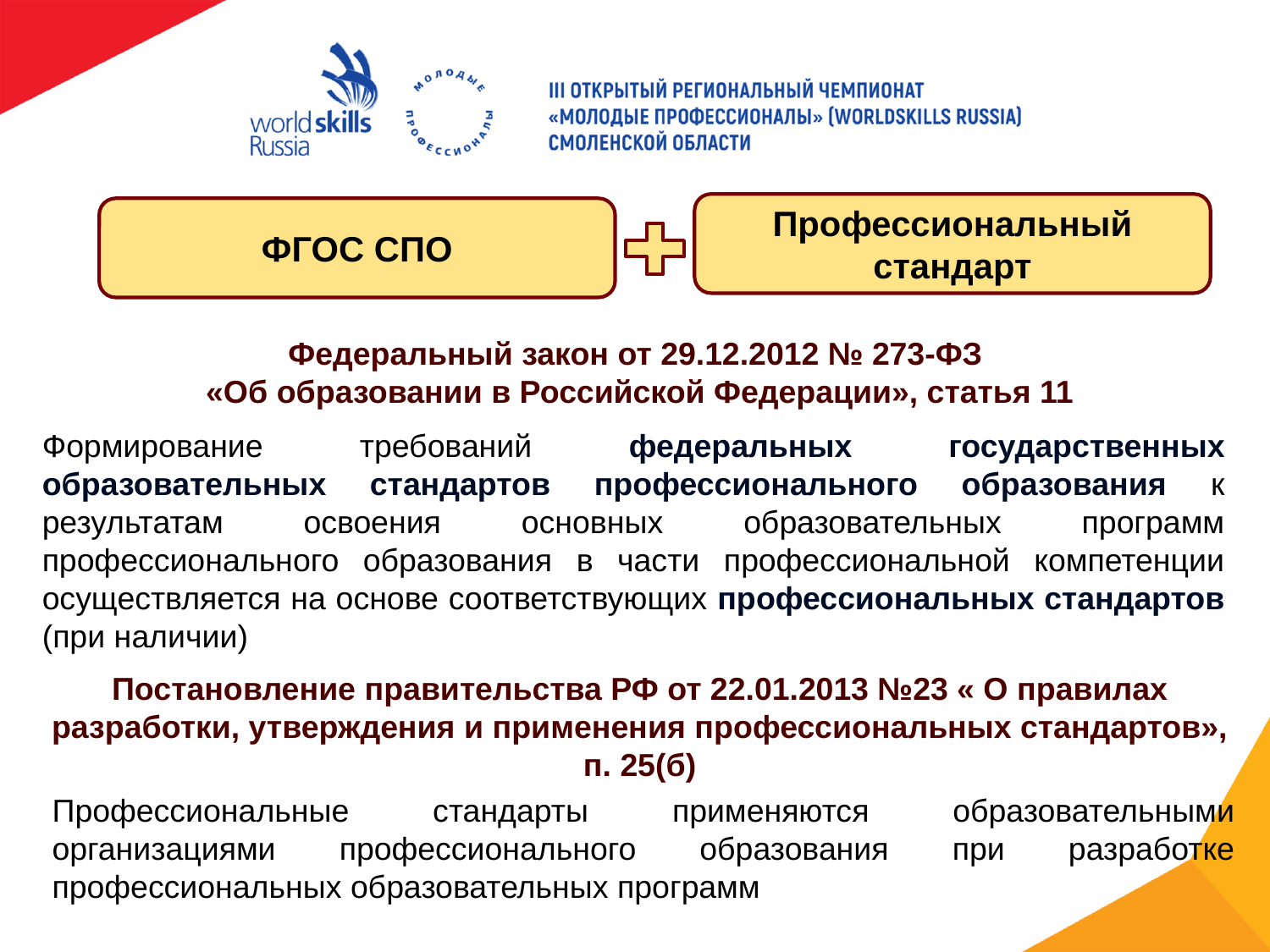

Профессиональный стандарт
ФГОС СПО

Федеральный закон от 29.12.2012 № 273-ФЗ
«Об образовании в Российской Федерации», статья 11

Формирование требований федеральных государственных образовательных стандартов профессионального образования к результатам освоения основных образовательных программ профессионального образования в части профессиональной компетенции осуществляется на основе соответствующих профессиональных стандартов (при наличии)
Постановление правительства РФ от 22.01.2013 №23 « О правилах разработки, утверждения и применения профессиональных стандартов», п. 25(б)

Профессиональные стандарты применяются образовательными организациями профессионального образования при разработке профессиональных образовательных программ